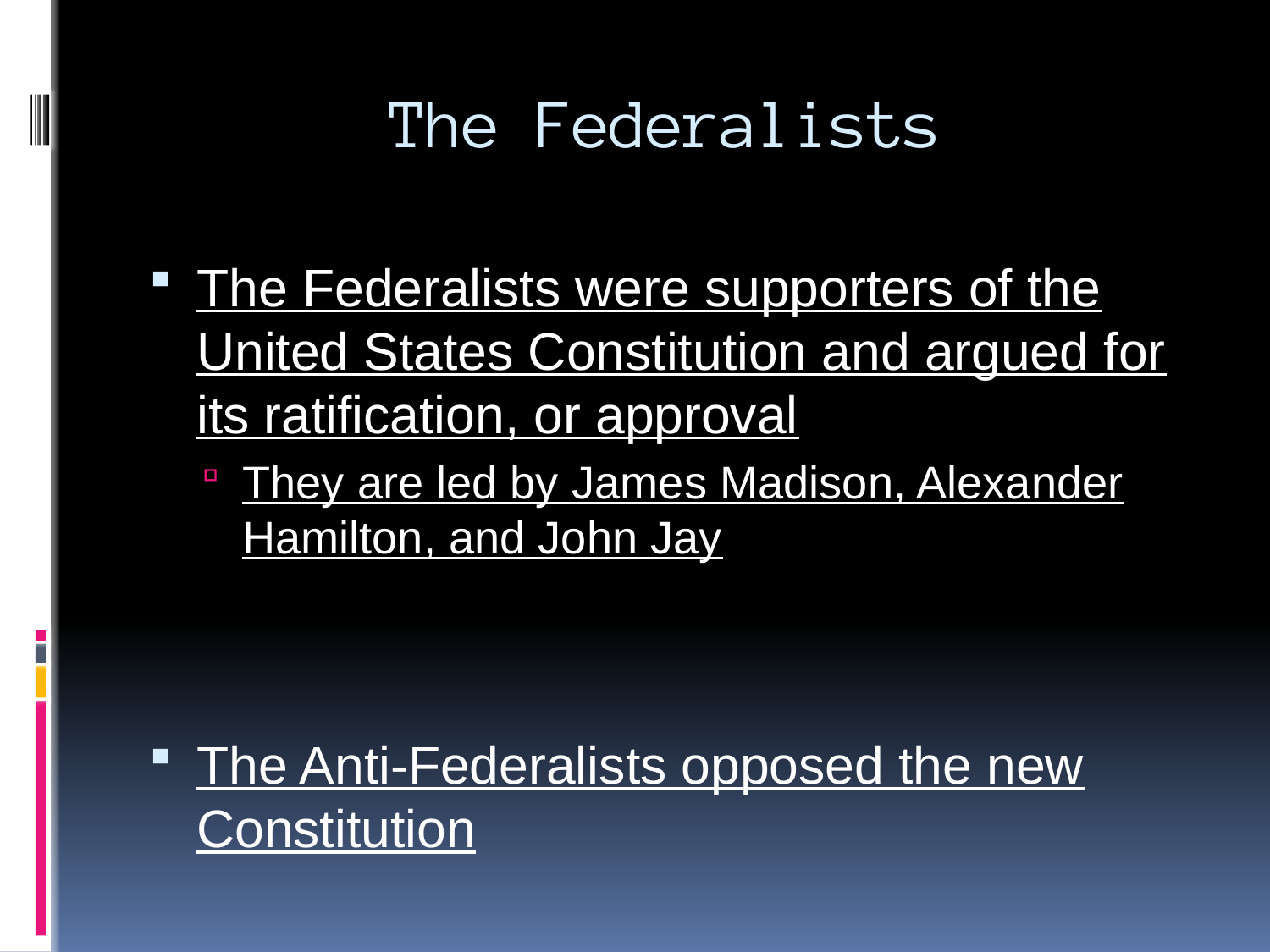

# The Federalists
The Federalists were supporters of the United States Constitution and argued for its ratification, or approval
They are led by James Madison, Alexander Hamilton, and John Jay

The Anti-Federalists opposed the new Constitution